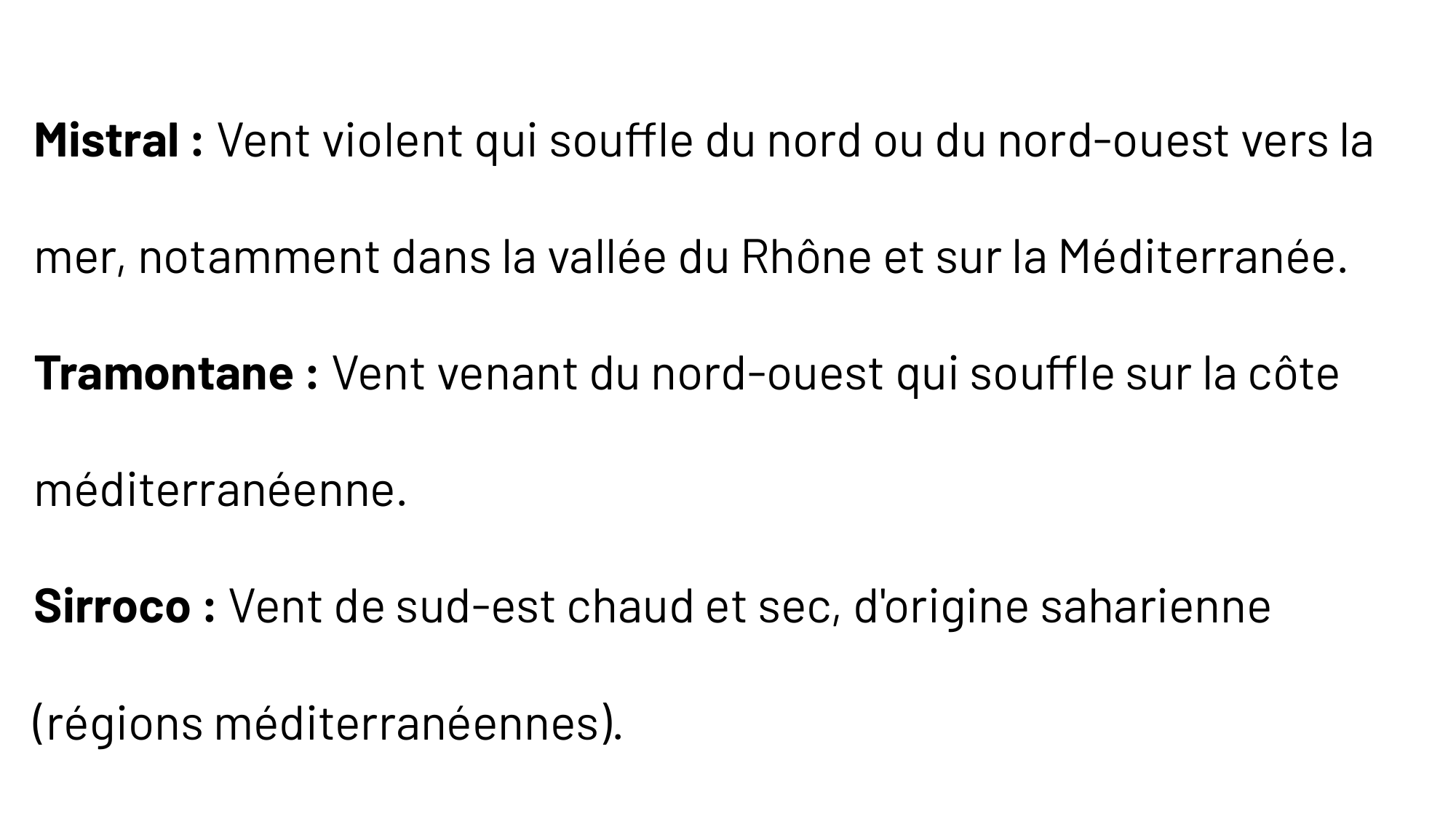

Mistral : Vent violent qui souffle du nord ou du nord-ouest vers la mer, notamment dans la vallée du Rhône et sur la Méditerranée.
Tramontane : Vent venant du nord-ouest qui souffle sur la côte méditerranéenne.
Sirroco : Vent de sud-est chaud et sec, d'origine saharienne (régions méditerranéennes).